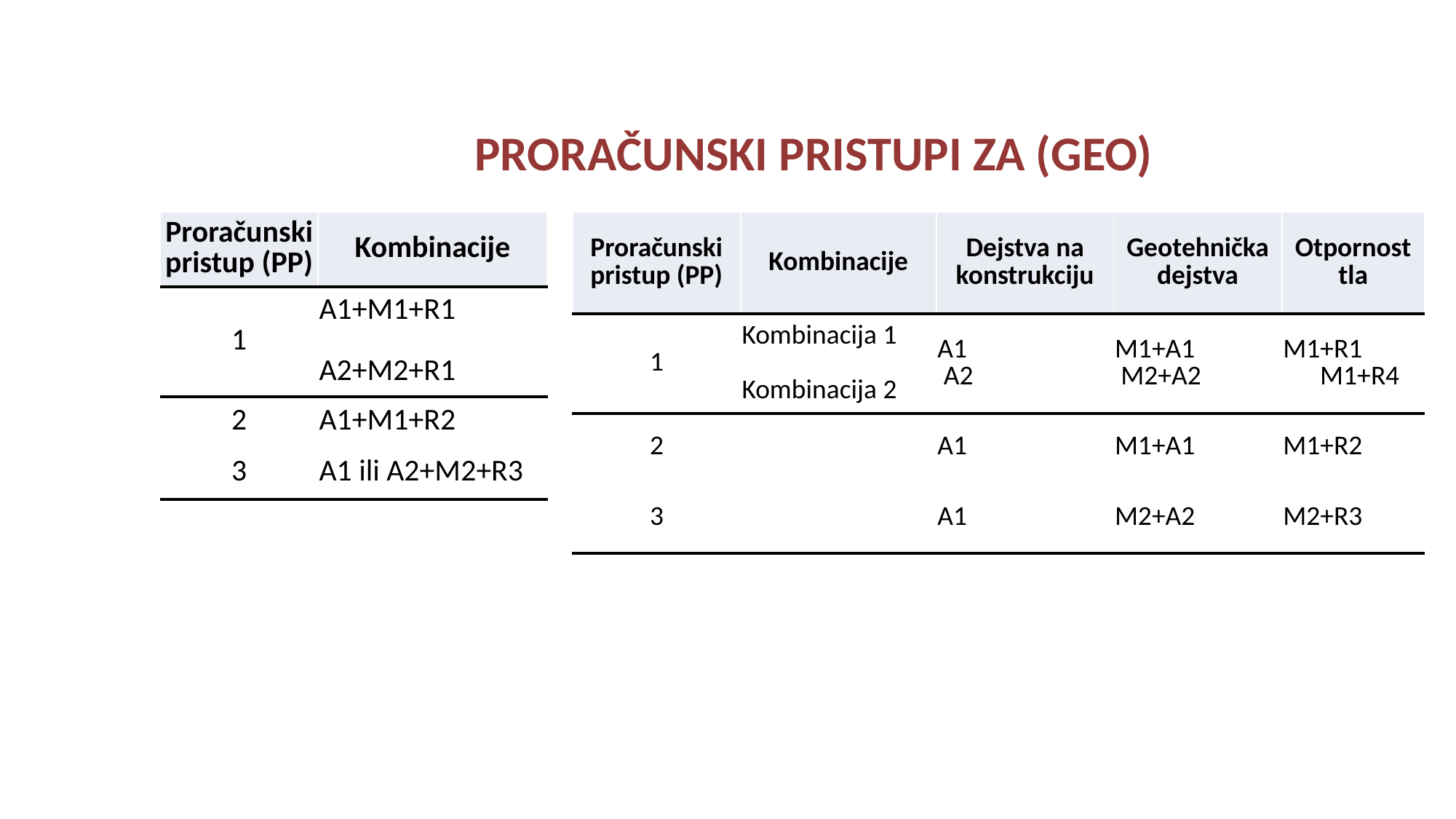

PRORAČUNSKI PRISTUPI ZA (GEO)
| Proračunski pristup (PP) | Kombinacije |
| --- | --- |
| 1 | A1+M1+R1 A2+M2+R1 |
| 2 | A1+M1+R2 |
| 3 | A1 ili A2+M2+R3 |
| Proračunski pristup (PP) | Kombinacije | Dejstva na konstrukciju | Geotehnička dejstva | Otpornost tla |
| --- | --- | --- | --- | --- |
| 1 | Kombinacija 1 Kombinacija 2 | A1 A2 | M1+A1 M2+A2 | M1+R1 M1+R4 |
| 2 |  | A1 | M1+A1 | M1+R2 |
| 3 |  | A1 | M2+A2 | M2+R3 |